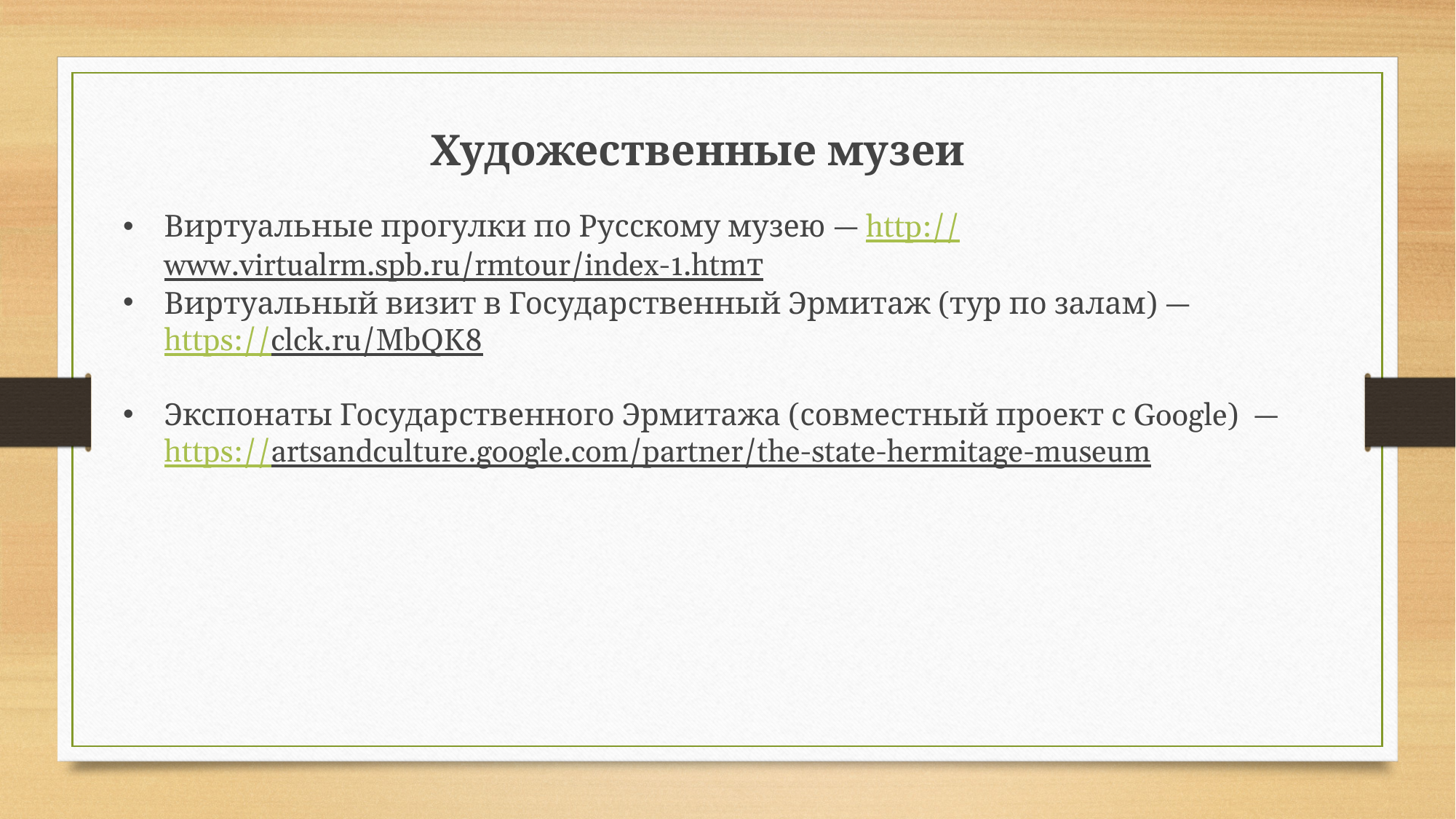

Художественные музеи

Виртуальные прогулки по Русскому музею — http://www.virtualrm.spb.ru/rmtour/index-1.htmт
Виртуальный визит в Государственный Эрмитаж (тур по залам) — https://clck.ru/MbQK8

Экспонаты Государственного Эрмитажа (совместный проект с Google)  — https://artsandculture.google.com/partner/the-state-hermitage-museum